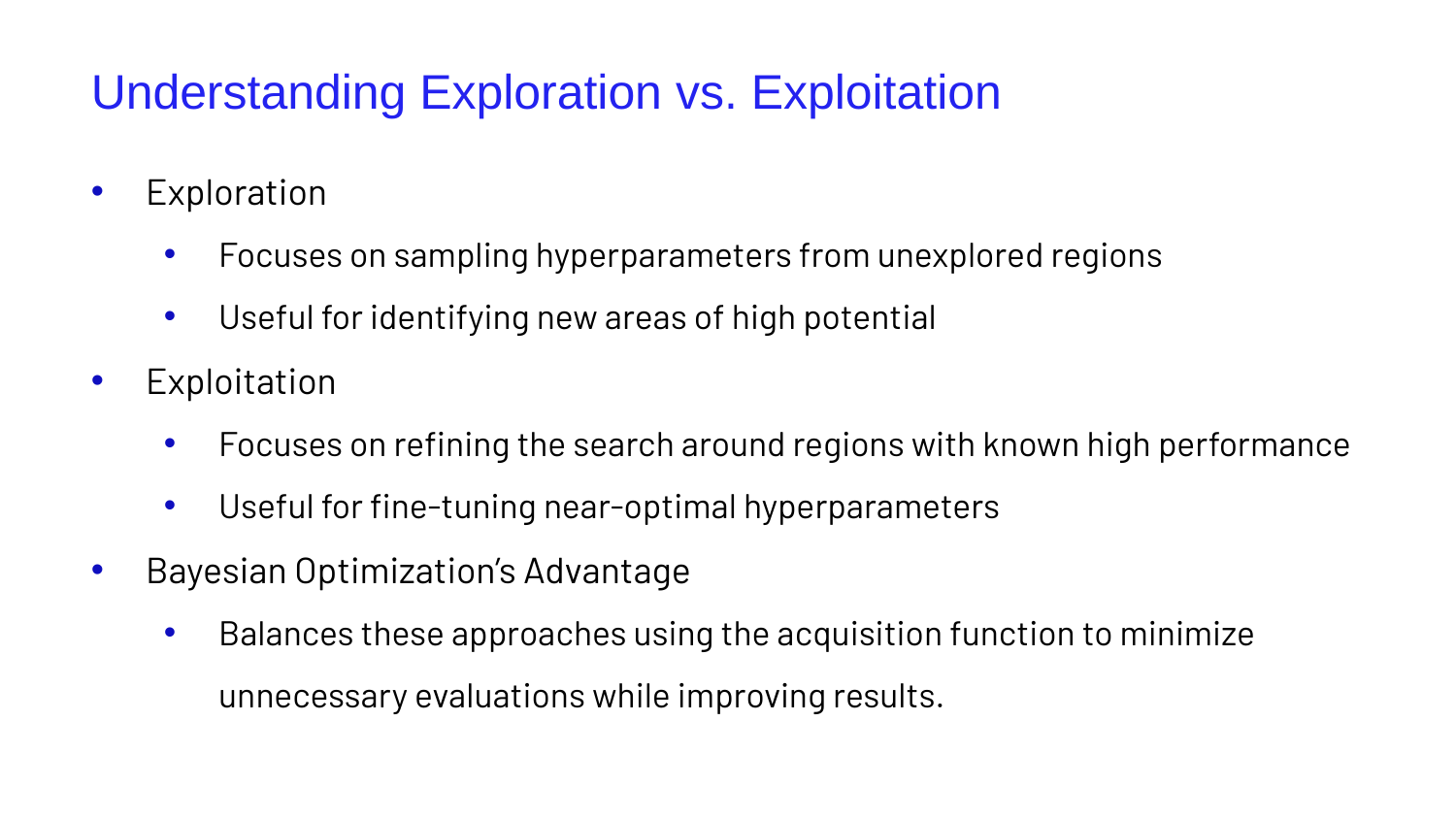

Understanding Exploration vs. Exploitation
Exploration
Focuses on sampling hyperparameters from unexplored regions
Useful for identifying new areas of high potential
Exploitation
Focuses on refining the search around regions with known high performance
Useful for fine-tuning near-optimal hyperparameters
Bayesian Optimization’s Advantage
Balances these approaches using the acquisition function to minimize unnecessary evaluations while improving results.